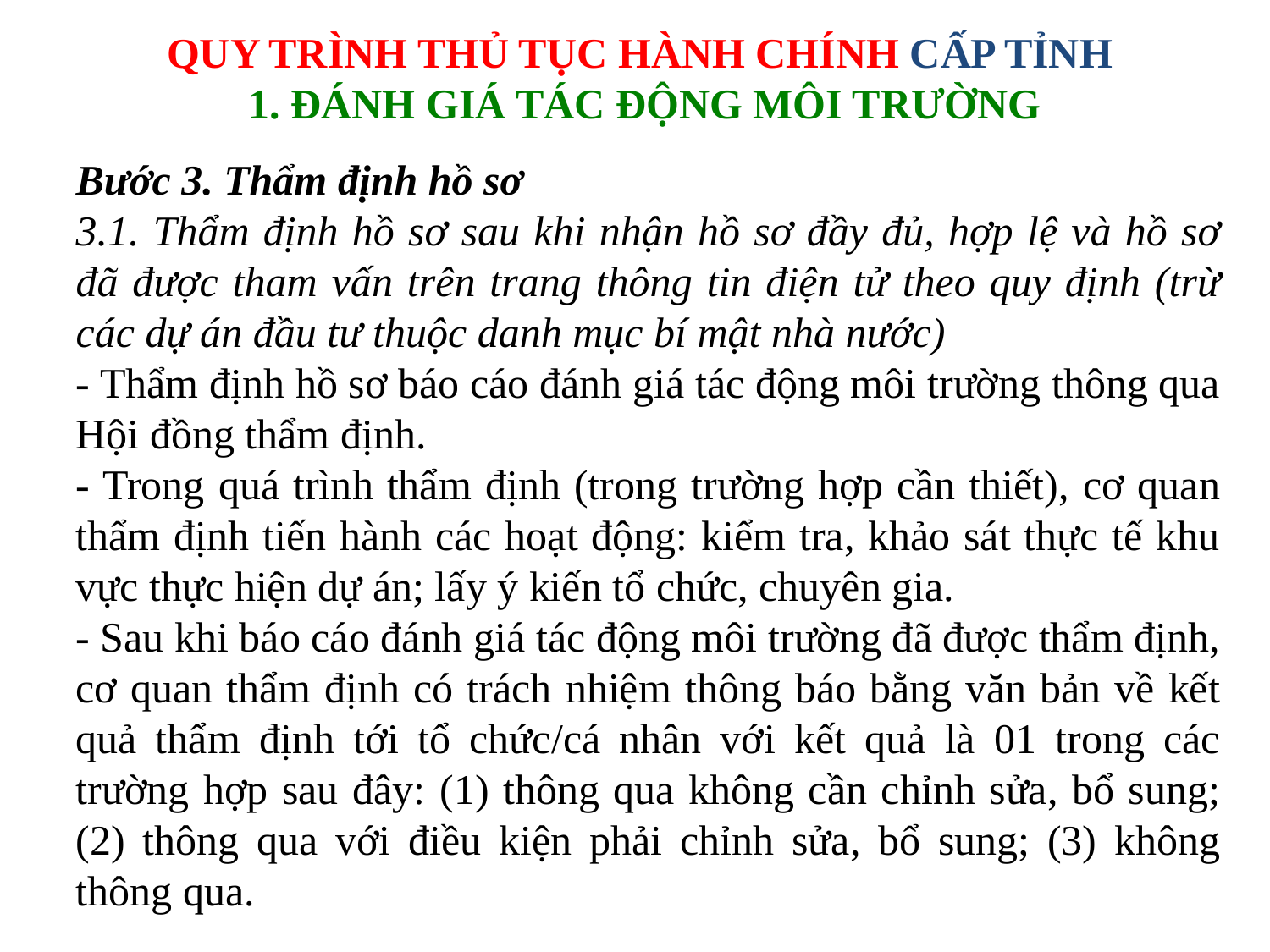

QUY TRÌNH THỦ TỤC HÀNH CHÍNH CẤP TỈNH
1. ĐÁNH GIÁ TÁC ĐỘNG MÔI TRƯỜNG
Bước 3. Thẩm định hồ sơ
3.1. Thẩm định hồ sơ sau khi nhận hồ sơ đầy đủ, hợp lệ và hồ sơ đã được tham vấn trên trang thông tin điện tử theo quy định (trừ các dự án đầu tư thuộc danh mục bí mật nhà nước)
- Thẩm định hồ sơ báo cáo đánh giá tác động môi trường thông qua Hội đồng thẩm định.
- Trong quá trình thẩm định (trong trường hợp cần thiết), cơ quan thẩm định tiến hành các hoạt động: kiểm tra, khảo sát thực tế khu vực thực hiện dự án; lấy ý kiến tổ chức, chuyên gia.
- Sau khi báo cáo đánh giá tác động môi trường đã được thẩm định, cơ quan thẩm định có trách nhiệm thông báo bằng văn bản về kết quả thẩm định tới tổ chức/cá nhân với kết quả là 01 trong các trường hợp sau đây: (1) thông qua không cần chỉnh sửa, bổ sung; (2) thông qua với điều kiện phải chỉnh sửa, bổ sung; (3) không thông qua.